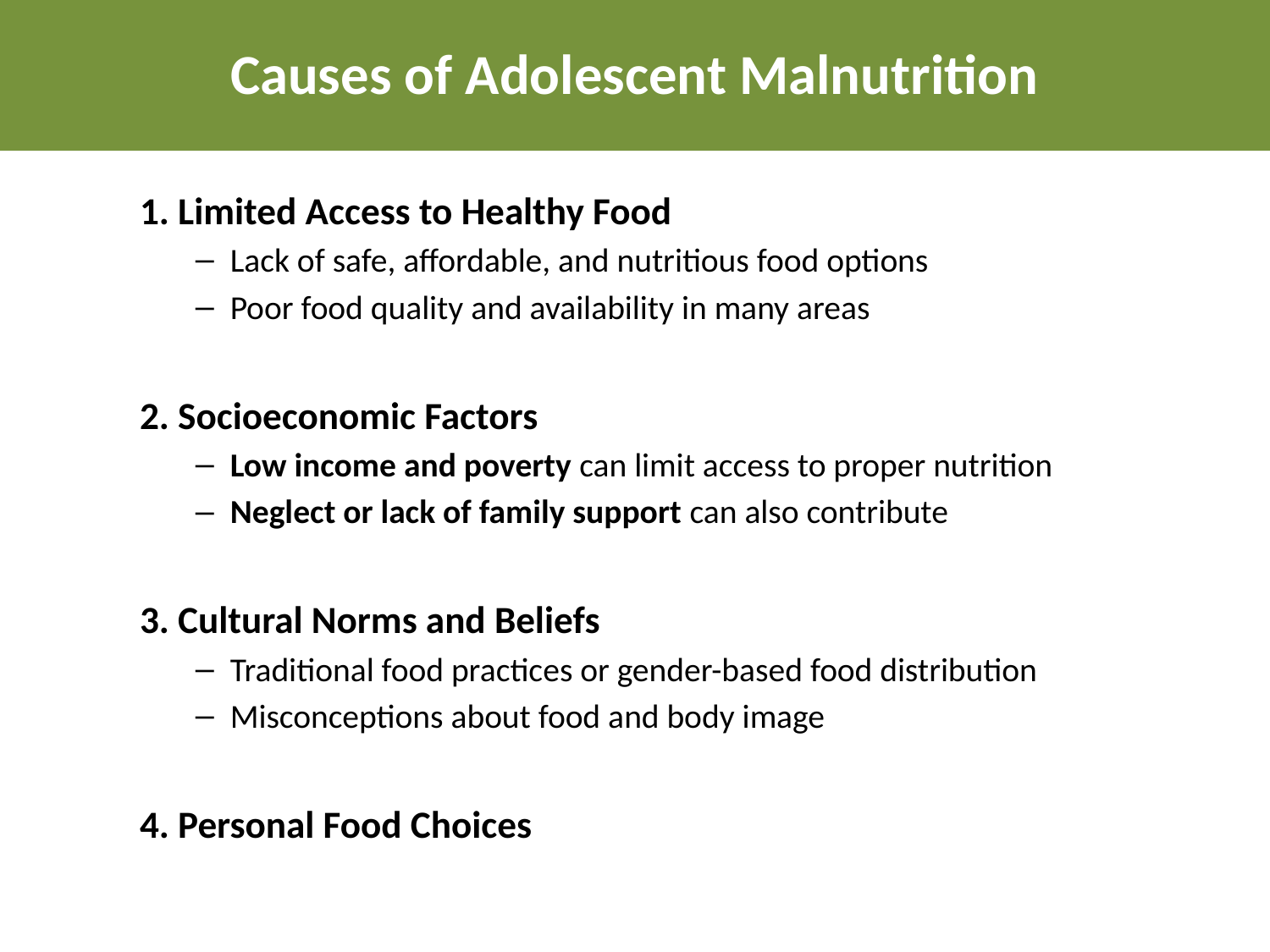

Causes of Adolescent Malnutrition
1. Limited Access to Healthy Food
Lack of safe, affordable, and nutritious food options
Poor food quality and availability in many areas

2. Socioeconomic Factors
Low income and poverty can limit access to proper nutrition
Neglect or lack of family support can also contribute

3. Cultural Norms and Beliefs
Traditional food practices or gender-based food distribution
Misconceptions about food and body image

4. Personal Food Choices